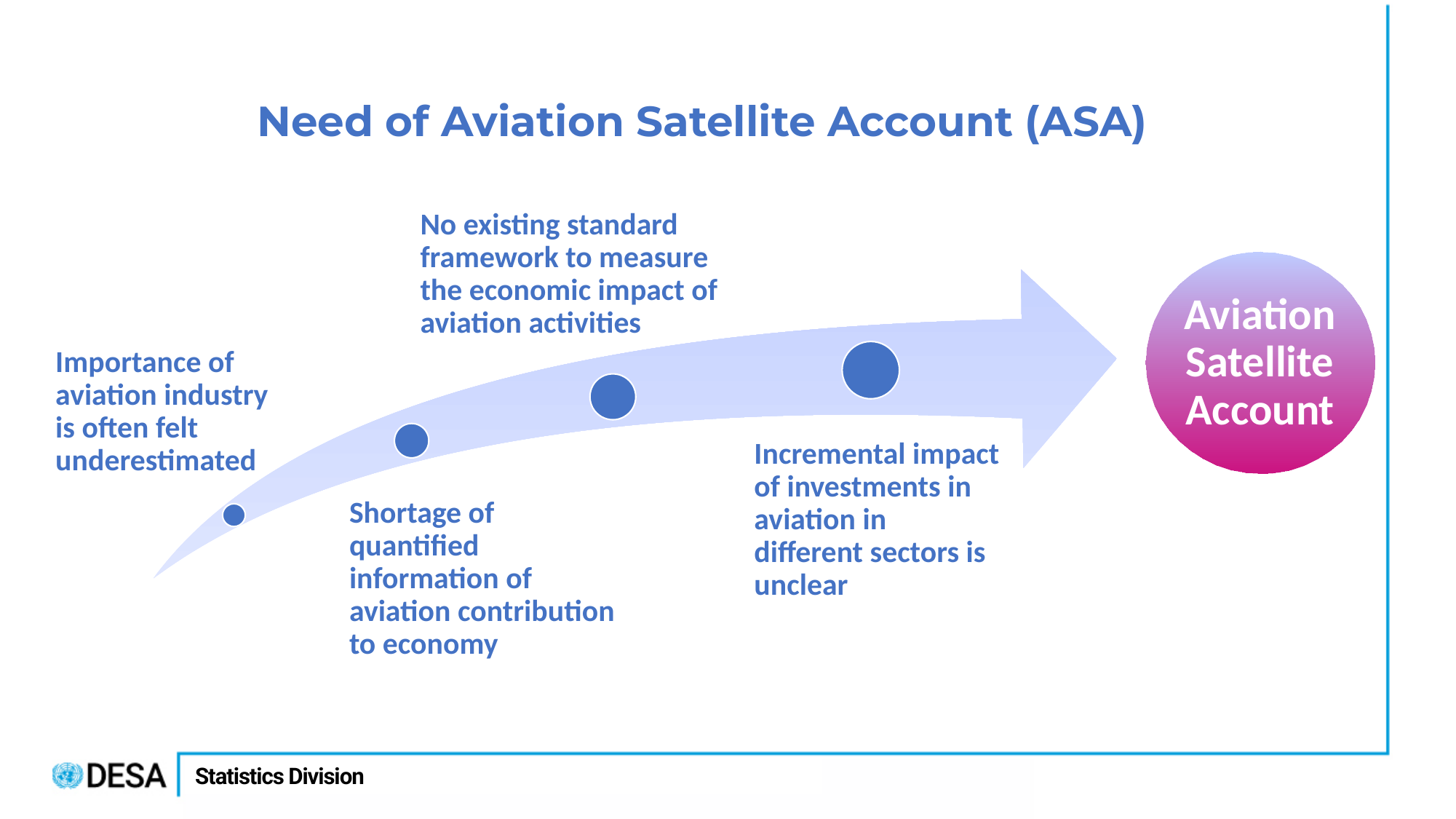

# Need of Aviation Satellite Account (ASA)
Shortage of quantified information of aviation contribution to economy
Incremental impact of investments in aviation in different sectors is unclear
Importance of aviation industry is often felt underestimated
No existing standard framework to measure the economic impact of aviation activities
Aviation Satellite Account
2022-04-07
7